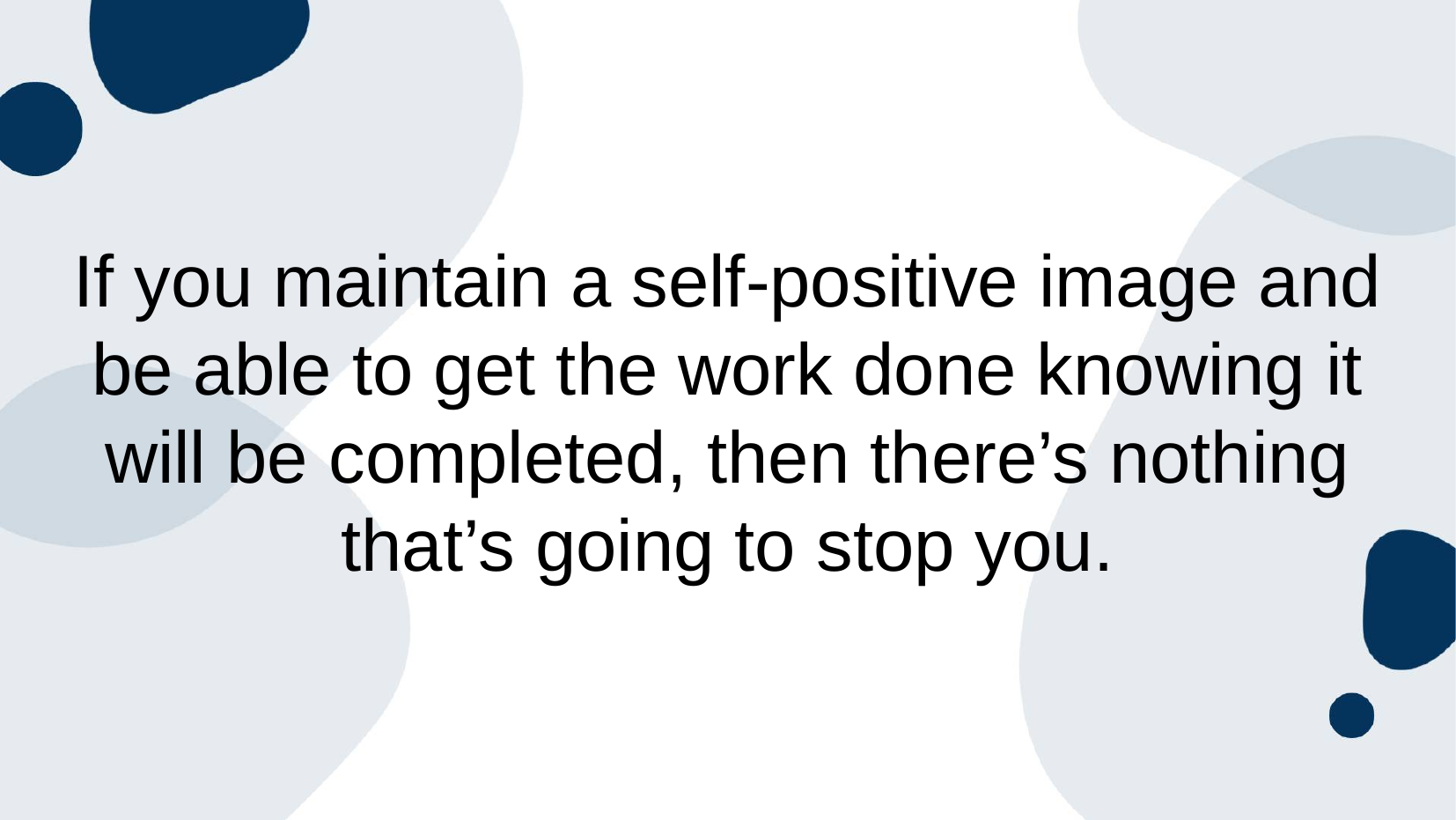

# If you maintain a self-positive image and be able to get the work done knowing it will be completed, then there’s nothing that’s going to stop you.